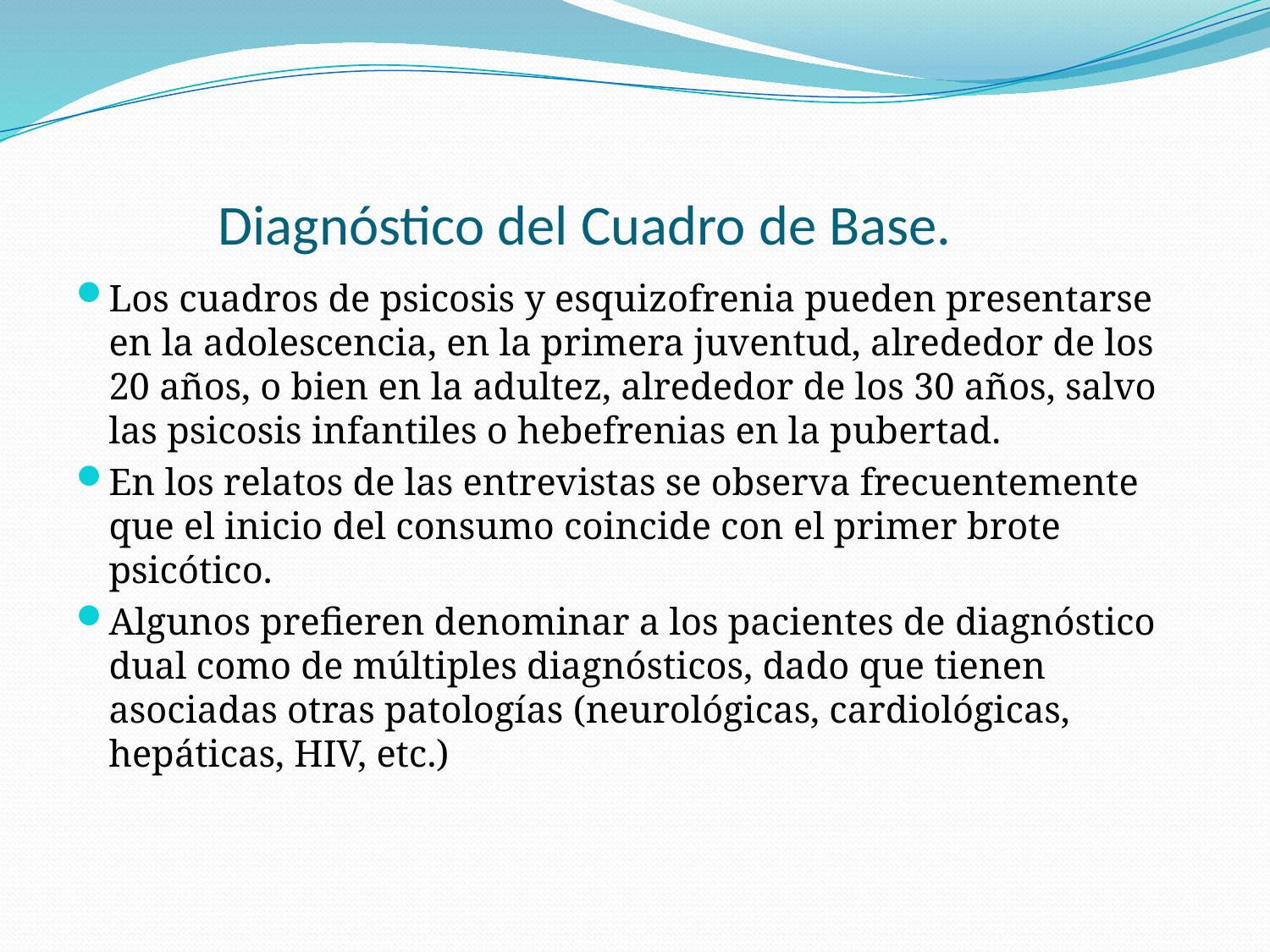

# Diagnóstico del Cuadro de Base.
Los cuadros de psicosis y esquizofrenia pueden presentarse en la adolescencia, en la primera juventud, alrededor de los 20 años, o bien en la adultez, alrededor de los 30 años, salvo las psicosis infantiles o hebefrenias en la pubertad.
En los relatos de las entrevistas se observa frecuentemente que el inicio del consumo coincide con el primer brote psicótico.
Algunos prefieren denominar a los pacientes de diagnóstico dual como de múltiples diagnósticos, dado que tienen asociadas otras patologías (neurológicas, cardiológicas, hepáticas, HIV, etc.)